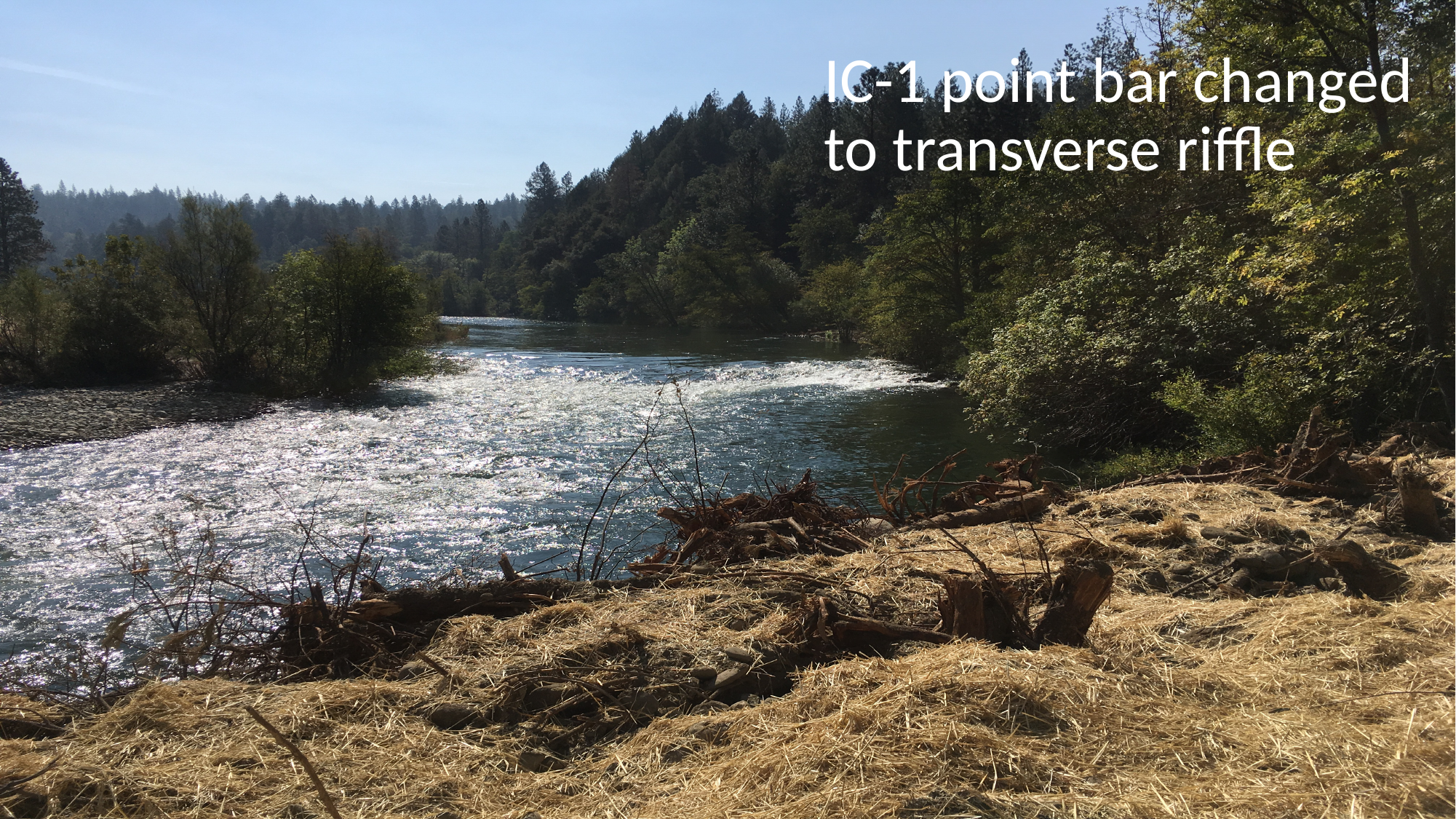

# IC-1 point bar changed to transverse riffle